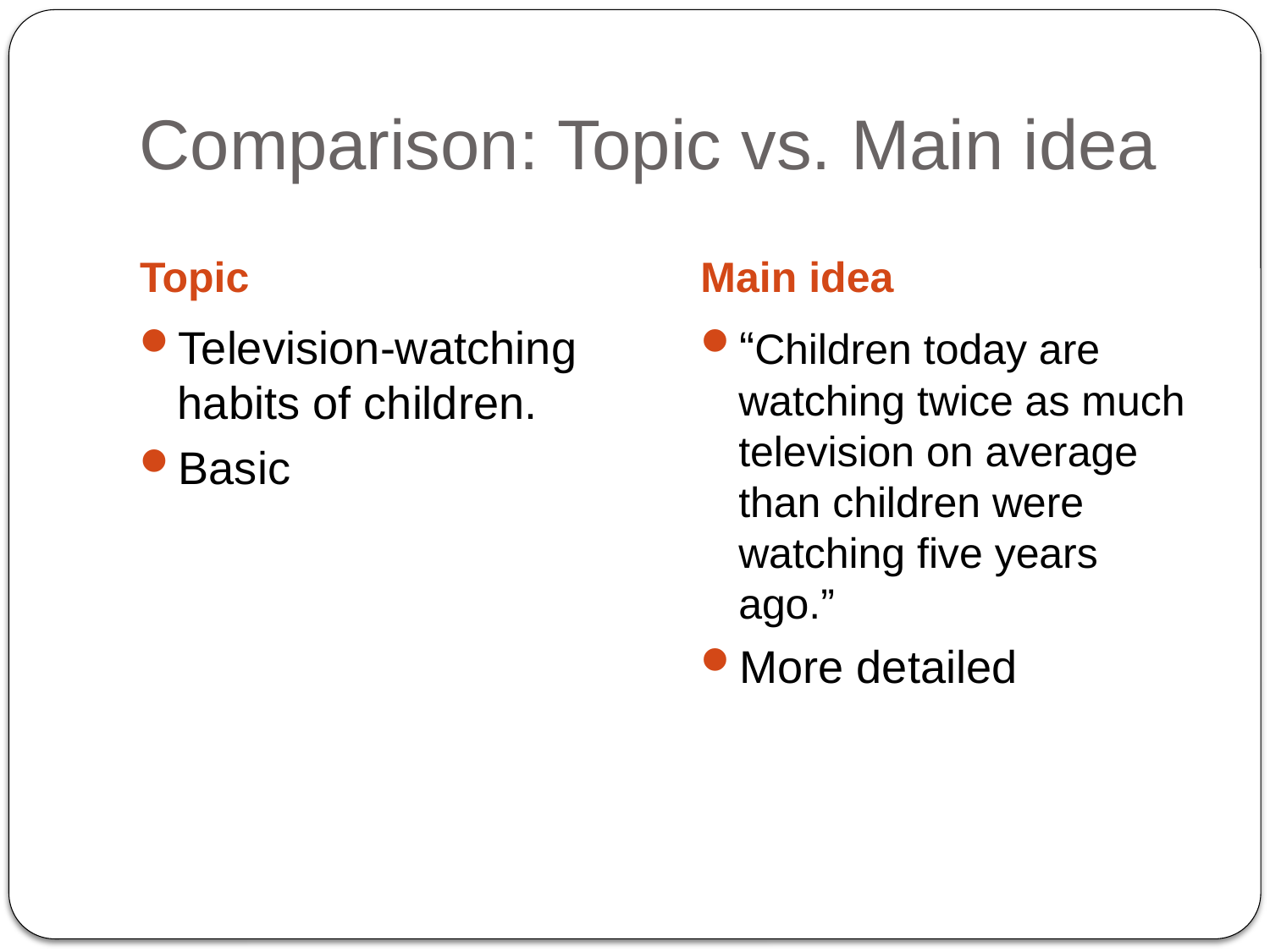

# Comparison: Topic vs. Main idea
Topic
Main idea
Television-watching habits of children.
Basic
“Children today are watching twice as much television on average than children were watching five years ago.”
More detailed